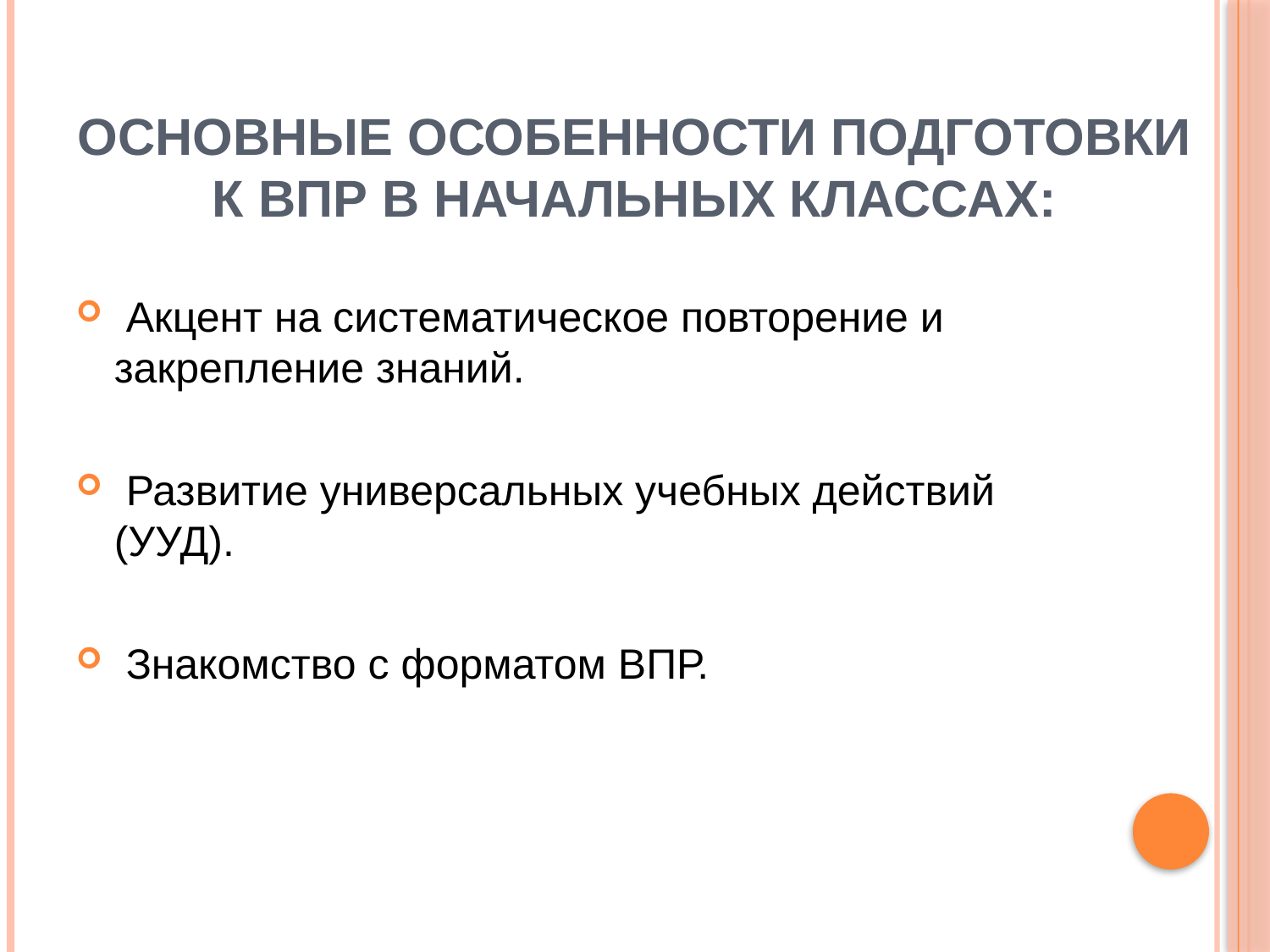

# Основные особенности подготовки к ВПР в начальных классах:

 Акцент на систематическое повторение и закрепление знаний.

 Развитие универсальных учебных действий (УУД).

 Знакомство с форматом ВПР.